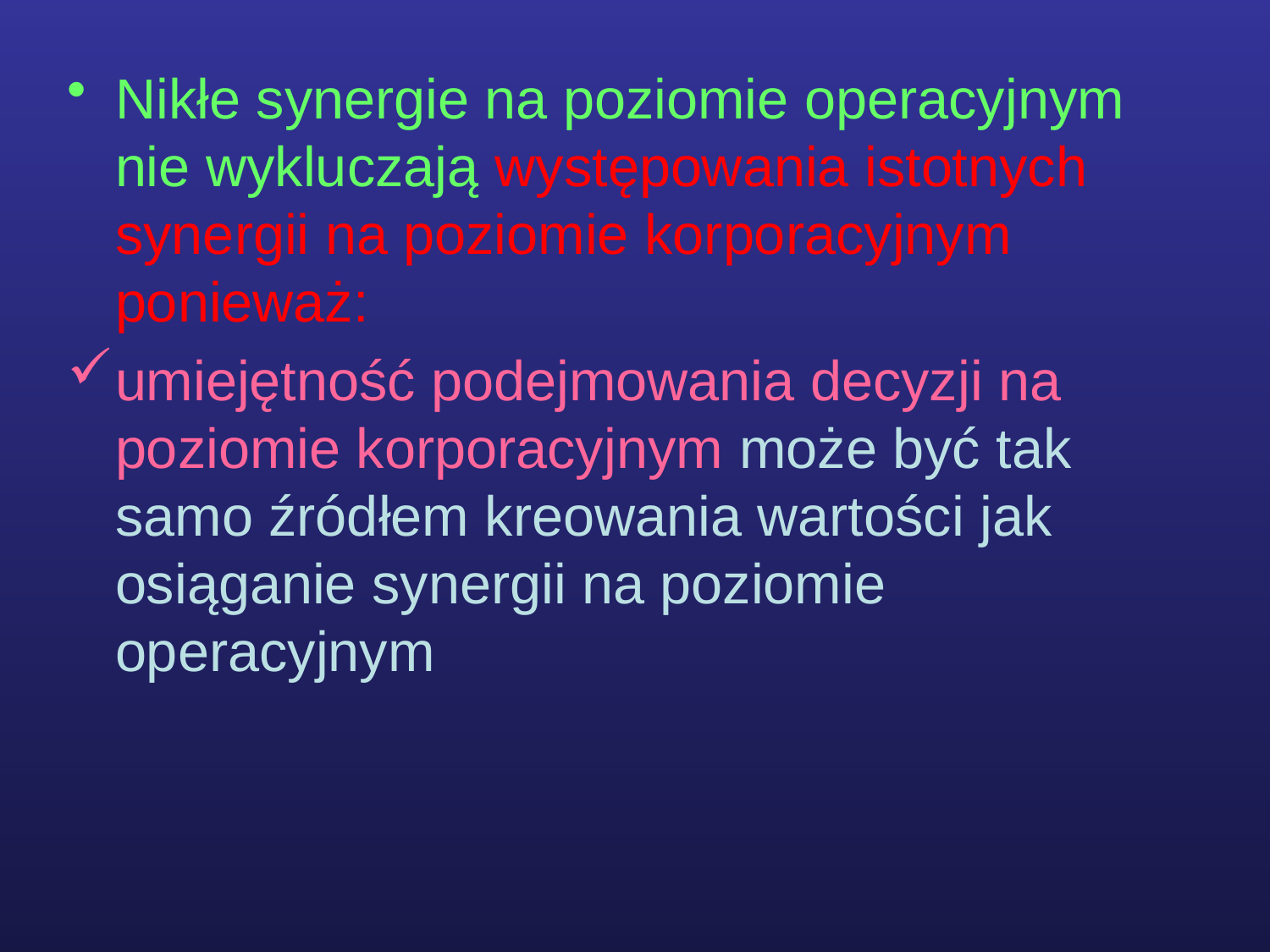

Nikłe synergie na poziomie operacyjnym nie wykluczają występowania istotnych synergii na poziomie korporacyjnym ponieważ:
umiejętność podejmowania decyzji na poziomie korporacyjnym może być tak samo źródłem kreowania wartości jak osiąganie synergii na poziomie operacyjnym